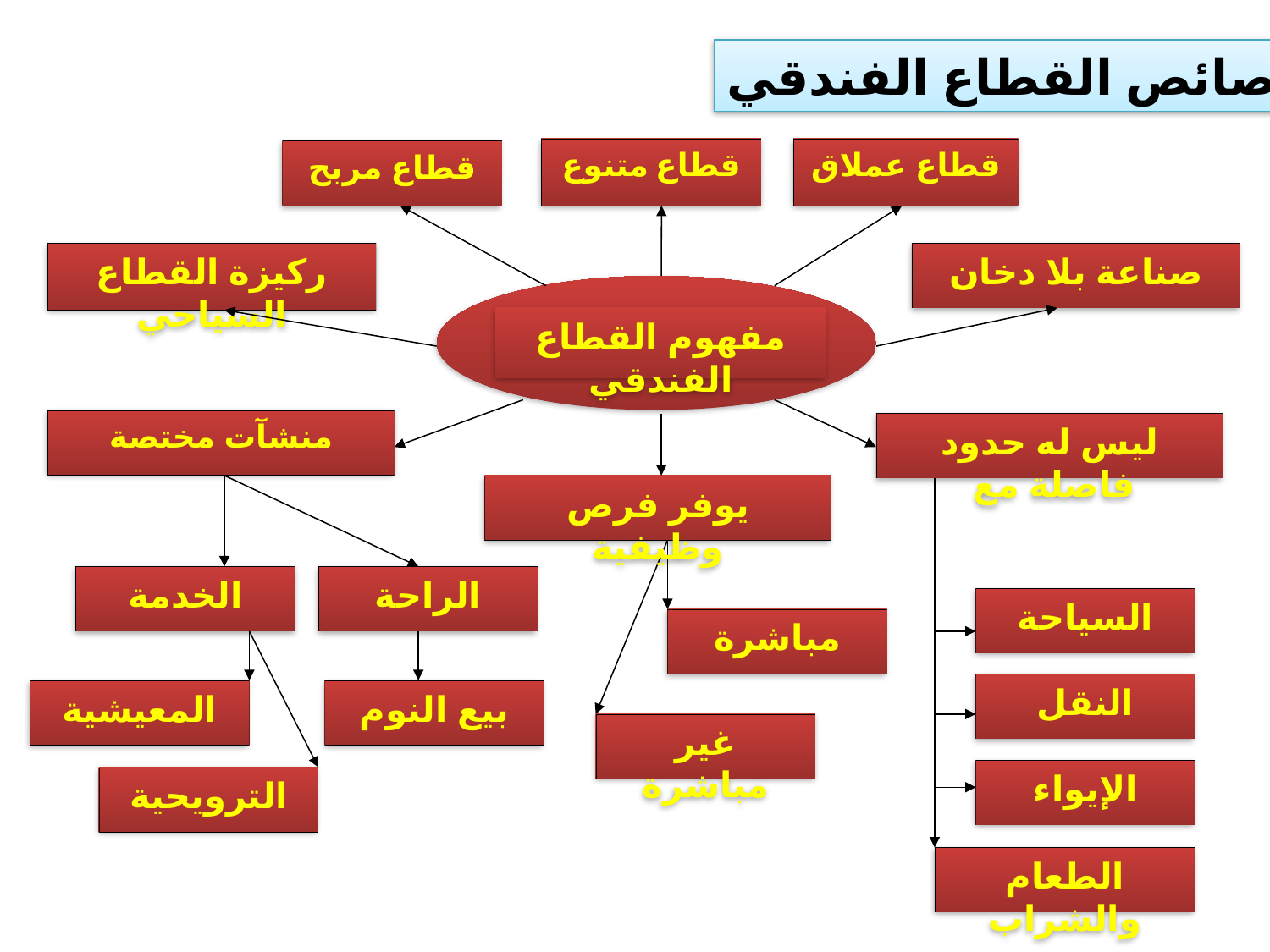

خصائص القطاع الفندقي
قطاع متنوع
قطاع عملاق
قطاع مربح
ركيزة القطاع السياحي
صناعة بلا دخان
منشآت مختصة
ليس له حدود فاصلة مع
السياحة
النقل
الإيواء
الطعام والشراب
يوفر فرص وظيفية
الخدمة
الراحة
المعيشية
بيع النوم
الترويحية
مباشرة
غير مباشرة

مفهوم القطاع الفندقي